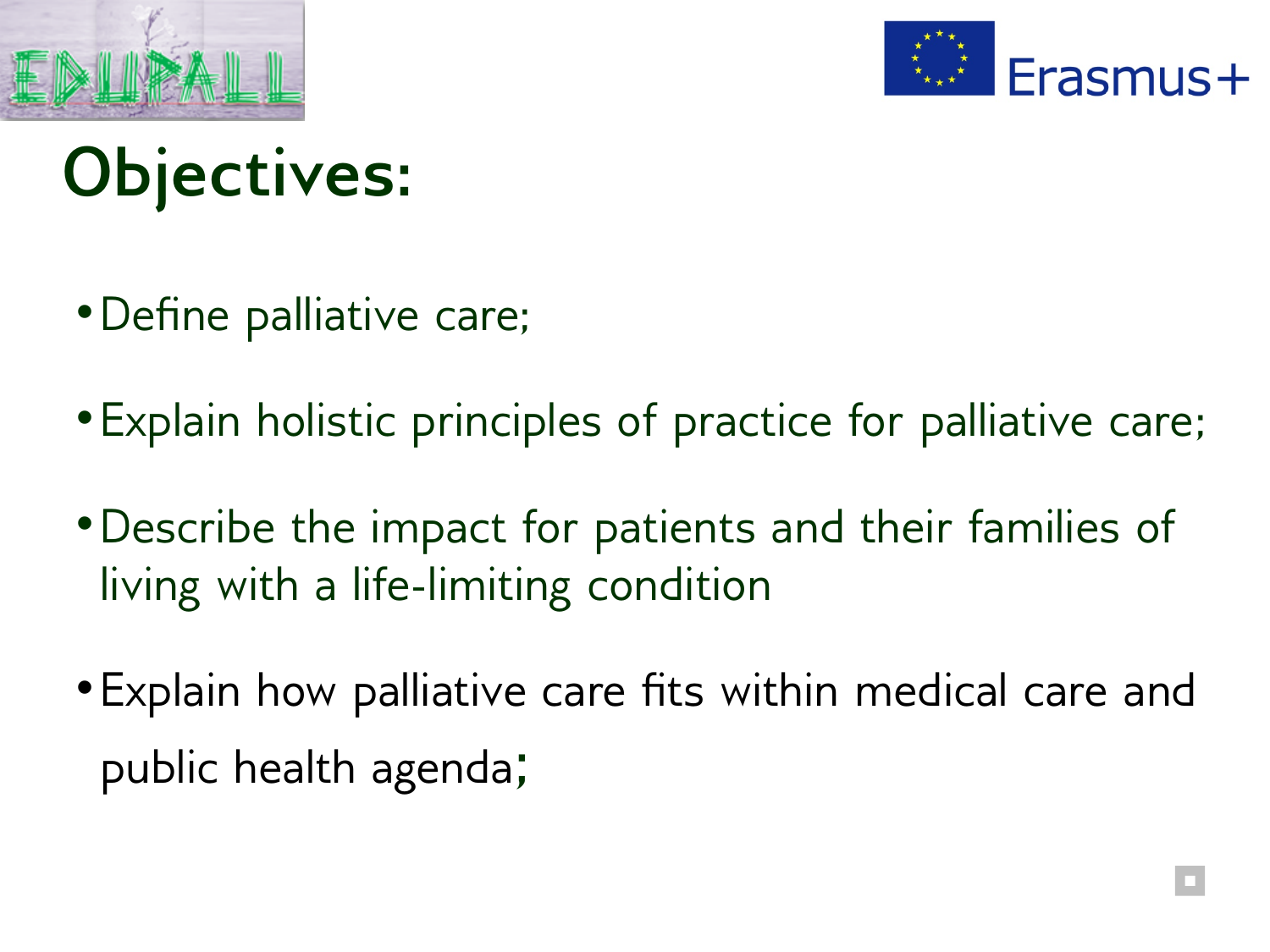

# Objectives:
Define palliative care;
Explain holistic principles of practice for palliative care;
Describe the impact for patients and their families of living with a life-limiting condition
Explain how palliative care fits within medical care and public health agenda;